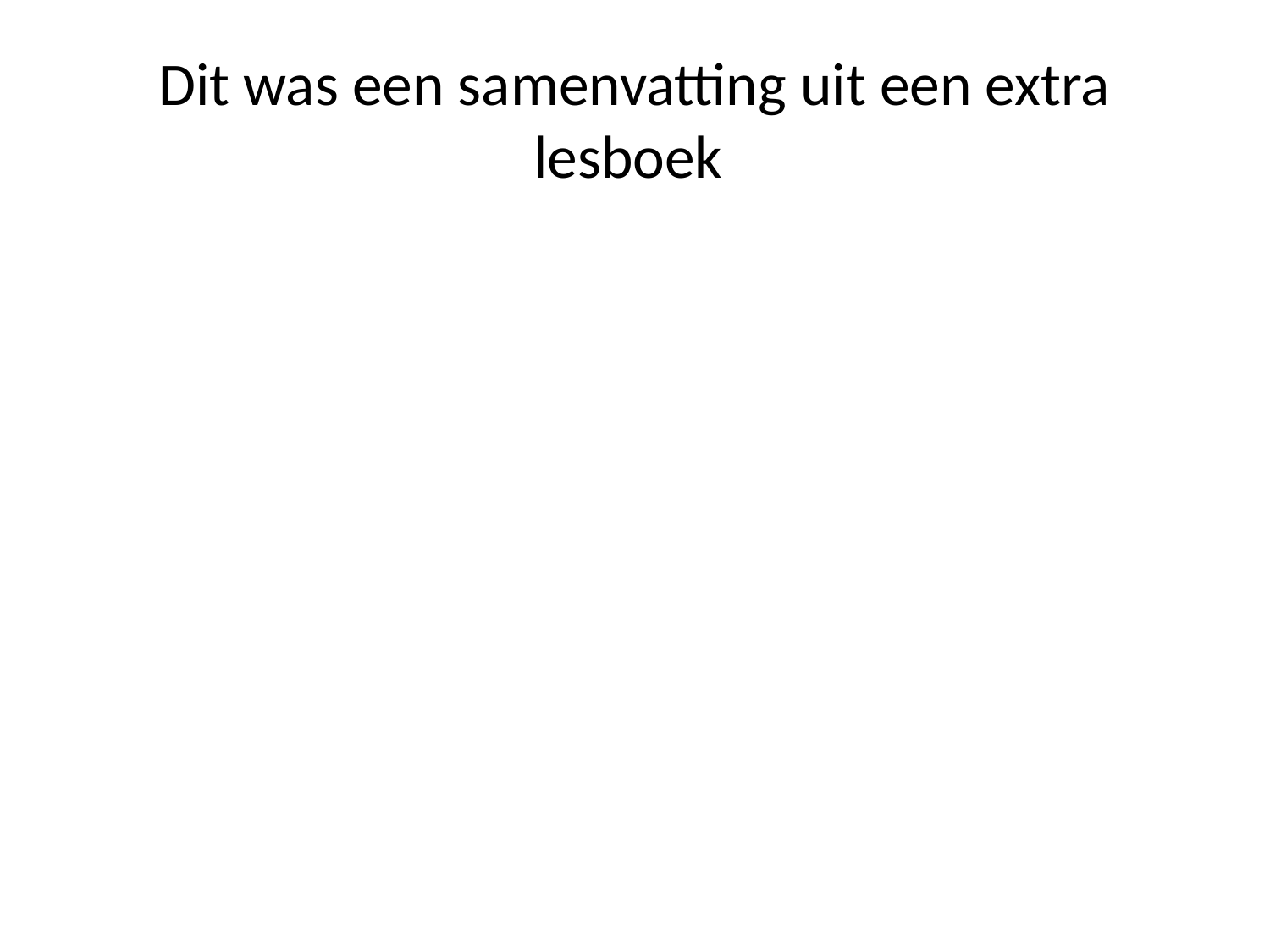

# Dit was een samenvatting uit een extra lesboek